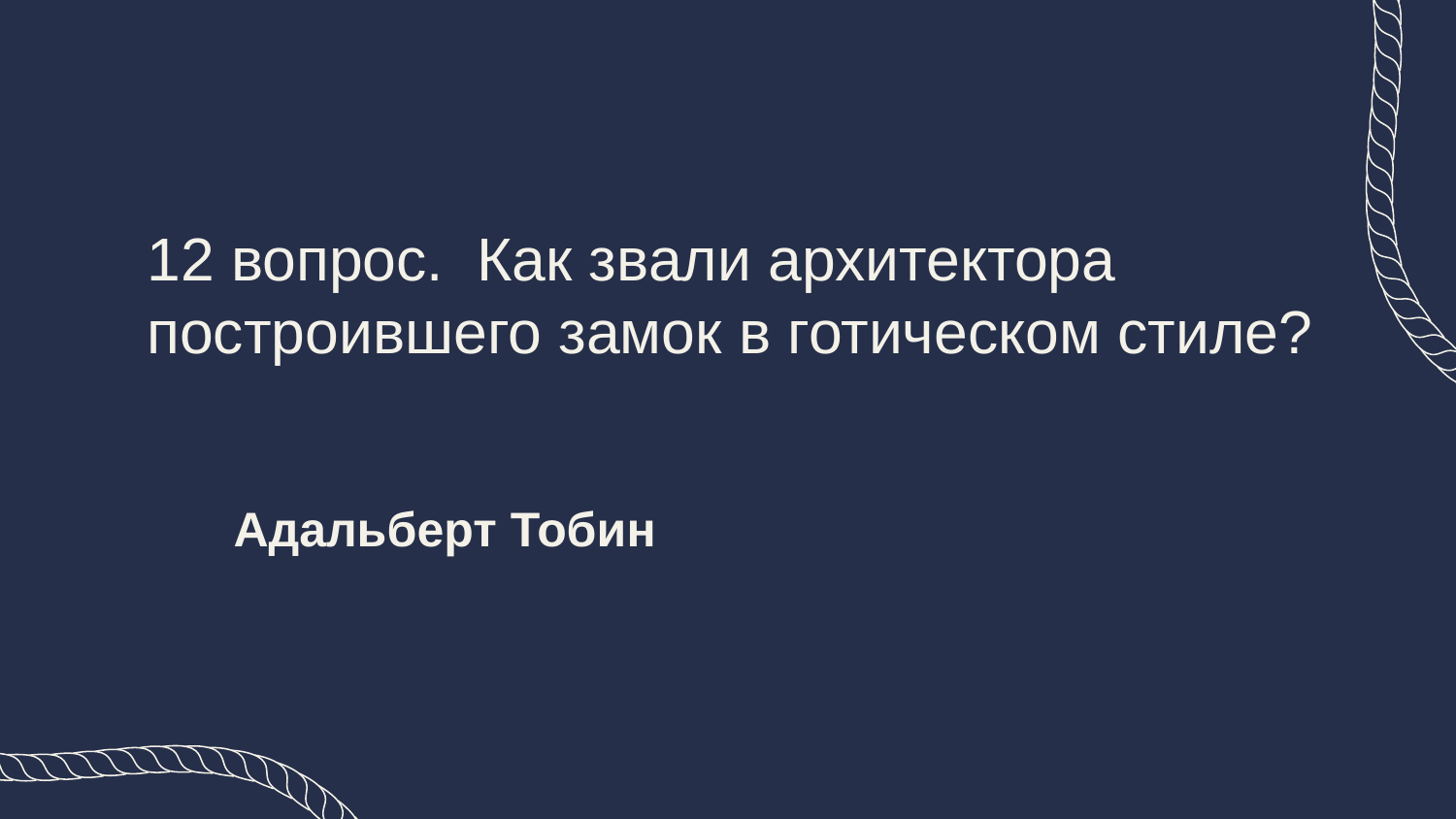

# 12 вопрос.  Как звали архитектора построившего замок в готическом стиле?
Адальберт Тобин